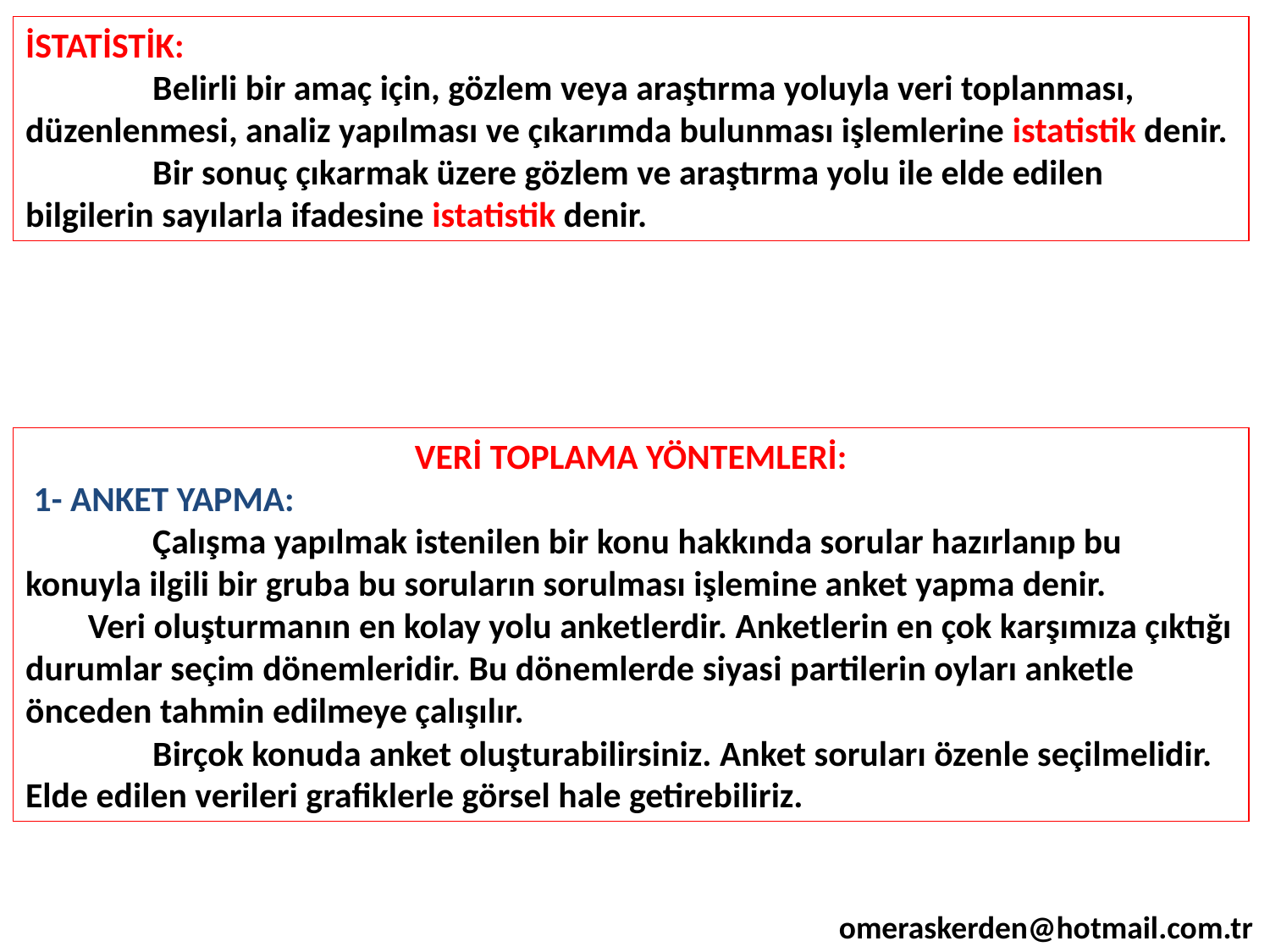

İSTATİSTİK:
	Belirli bir amaç için, gözlem veya araştırma yoluyla veri toplanması, düzenlenmesi, analiz yapılması ve çıkarımda bulunması işlemlerine istatistik denir.
	Bir sonuç çıkarmak üzere gözlem ve araştırma yolu ile elde edilen bilgilerin sayılarla ifadesine istatistik denir.
VERİ TOPLAMA YÖNTEMLERİ:
 1- ANKET YAPMA:
	Çalışma yapılmak istenilen bir konu hakkında sorular hazırlanıp bu konuyla ilgili bir gruba bu soruların sorulması işlemine anket yapma denir.
Veri oluşturmanın en kolay yolu anketlerdir. Anketlerin en çok karşımıza çıktığı durumlar seçim dönemleridir. Bu dönemlerde siyasi partilerin oyları anketle önceden tahmin edilmeye çalışılır.
	Birçok konuda anket oluşturabilirsiniz. Anket soruları özenle seçilmelidir. Elde edilen verileri grafiklerle görsel hale getirebiliriz.
omeraskerden@hotmail.com.tr